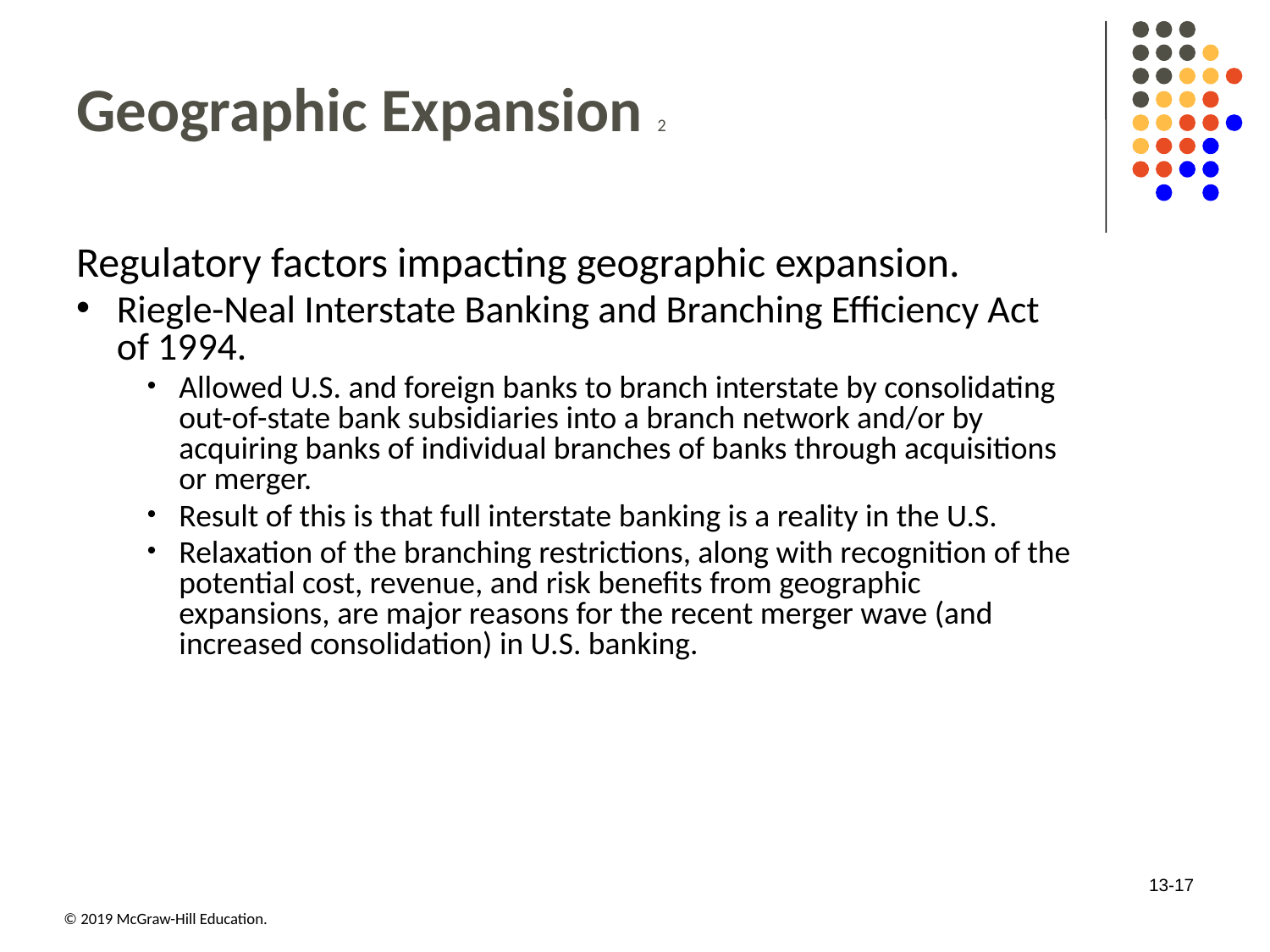

# Geographic Expansion 2
Regulatory factors impacting geographic expansion.
Riegle-Neal Interstate Banking and Branching Efficiency Act of 19 94.
Allowed U.S. and foreign banks to branch interstate by consolidating out-of-state bank subsidiaries into a branch network and/or by acquiring banks of individual branches of banks through acquisitions or merger.
Result of this is that full interstate banking is a reality in the U.S.
Relaxation of the branching restrictions, along with recognition of the potential cost, revenue, and risk benefits from geographic expansions, are major reasons for the recent merger wave (and increased consolidation) in U.S. banking.
13-17